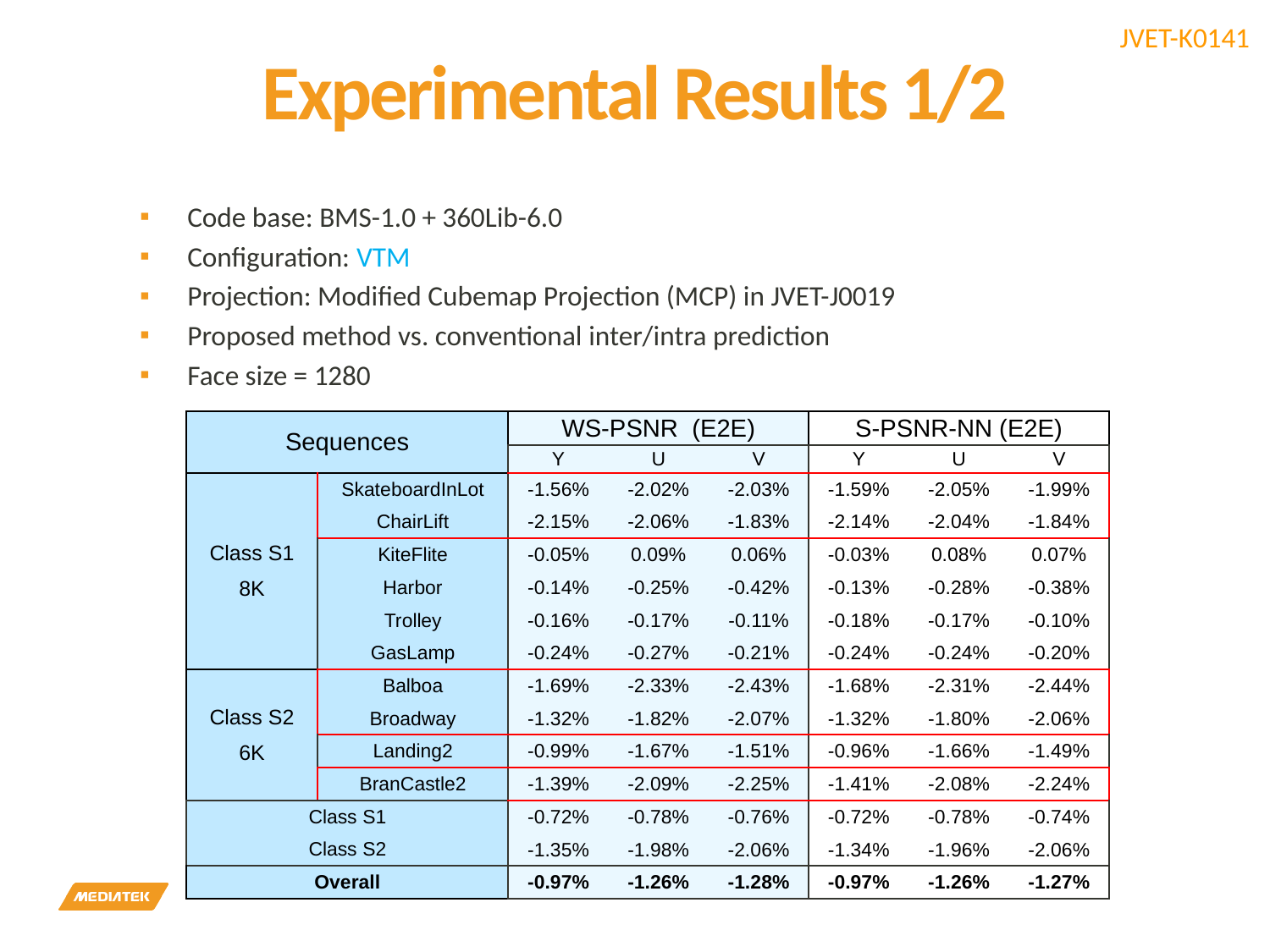

# Experimental Results 1/2
Code base: BMS-1.0 + 360Lib-6.0
Configuration: VTM
Projection: Modified Cubemap Projection (MCP) in JVET-J0019
Proposed method vs. conventional inter/intra prediction
Face size = 1280
| Sequences |  | WS-PSNR (E2E) |  |  | S-PSNR-NN (E2E) |  |  |
| --- | --- | --- | --- | --- | --- | --- | --- |
|  |  | Y | U | V | Y | U | V |
| Class S1 8K | SkateboardInLot | -1.56% | -2.02% | -2.03% | -1.59% | -2.05% | -1.99% |
|  | ChairLift | -2.15% | -2.06% | -1.83% | -2.14% | -2.04% | -1.84% |
|  | KiteFlite | -0.05% | 0.09% | 0.06% | -0.03% | 0.08% | 0.07% |
|  | Harbor | -0.14% | -0.25% | -0.42% | -0.13% | -0.28% | -0.38% |
|  | Trolley | -0.16% | -0.17% | -0.11% | -0.18% | -0.17% | -0.10% |
|  | GasLamp | -0.24% | -0.27% | -0.21% | -0.24% | -0.24% | -0.20% |
| Class S2 6K | Balboa | -1.69% | -2.33% | -2.43% | -1.68% | -2.31% | -2.44% |
|  | Broadway | -1.32% | -1.82% | -2.07% | -1.32% | -1.80% | -2.06% |
|  | Landing2 | -0.99% | -1.67% | -1.51% | -0.96% | -1.66% | -1.49% |
|  | BranCastle2 | -1.39% | -2.09% | -2.25% | -1.41% | -2.08% | -2.24% |
| Class S1 |  | -0.72% | -0.78% | -0.76% | -0.72% | -0.78% | -0.74% |
| Class S2 |  | -1.35% | -1.98% | -2.06% | -1.34% | -1.96% | -2.06% |
| Overall |  | -0.97% | -1.26% | -1.28% | -0.97% | -1.26% | -1.27% |